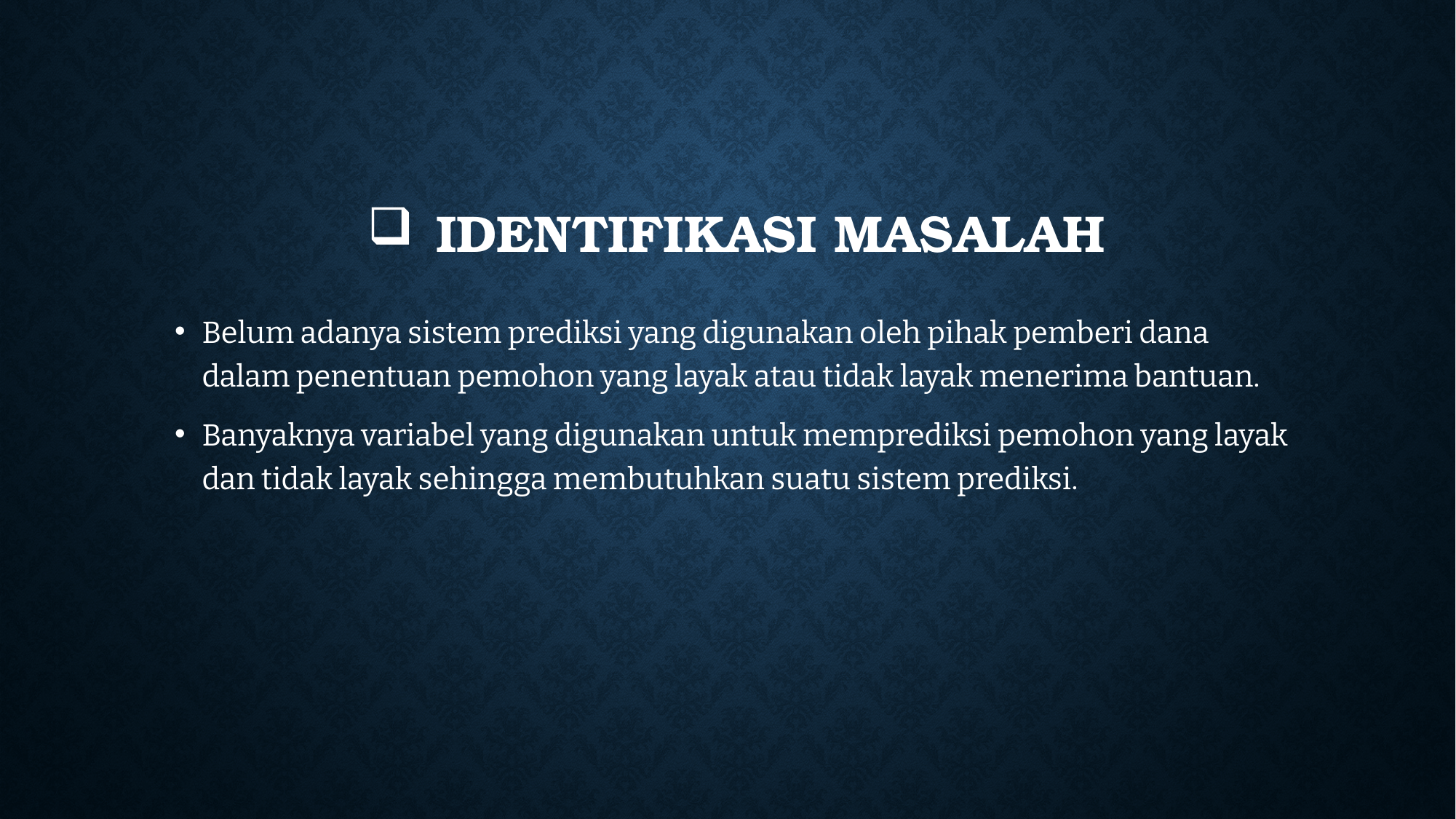

# Identifikasi Masalah
Belum adanya sistem prediksi yang digunakan oleh pihak pemberi dana dalam penentuan pemohon yang layak atau tidak layak menerima bantuan.
Banyaknya variabel yang digunakan untuk memprediksi pemohon yang layak dan tidak layak sehingga membutuhkan suatu sistem prediksi.